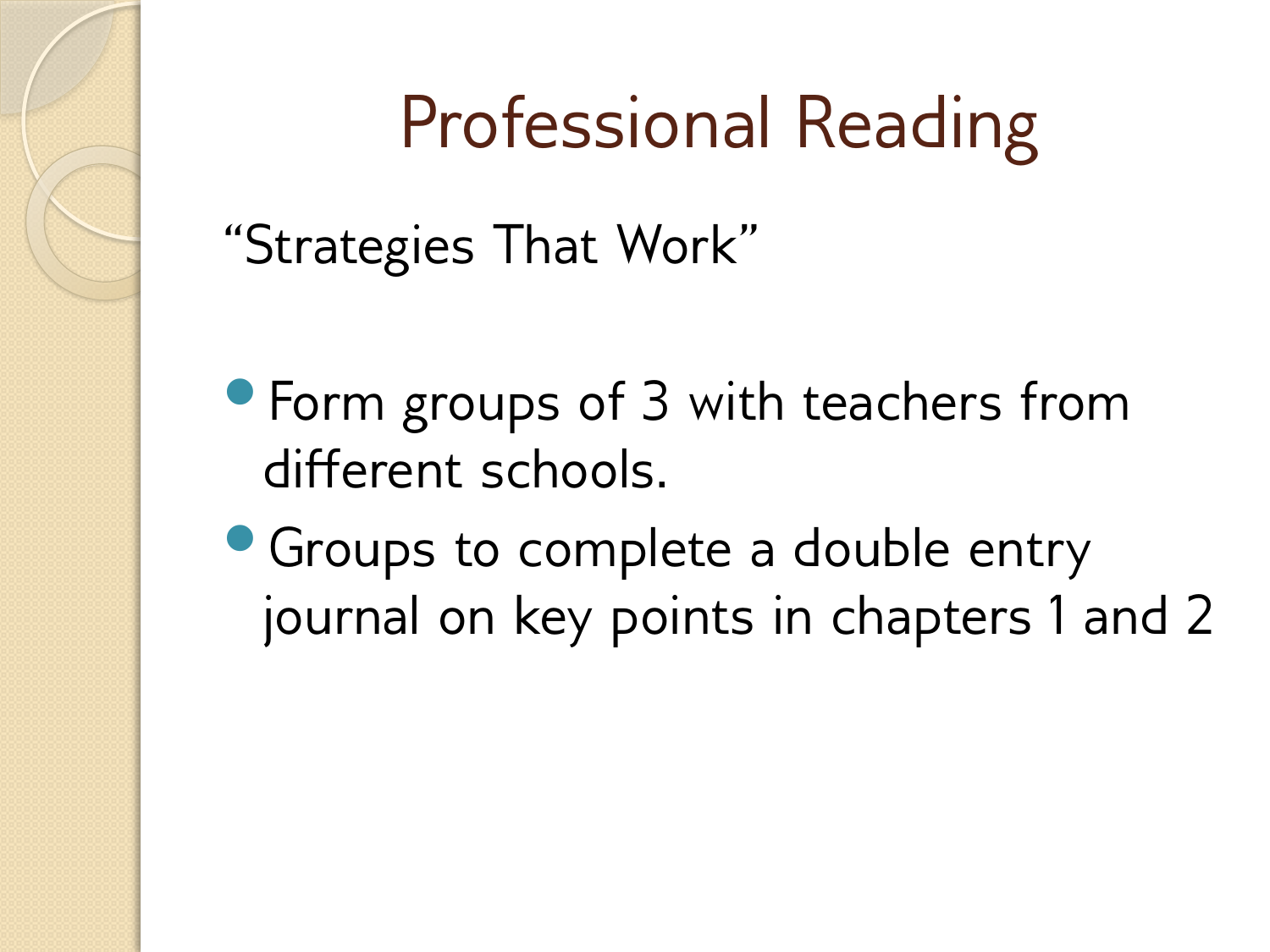

# Professional Reading
“Strategies That Work”

Form groups of 3 with teachers from different schools.
Groups to complete a double entry journal on key points in chapters 1 and 2